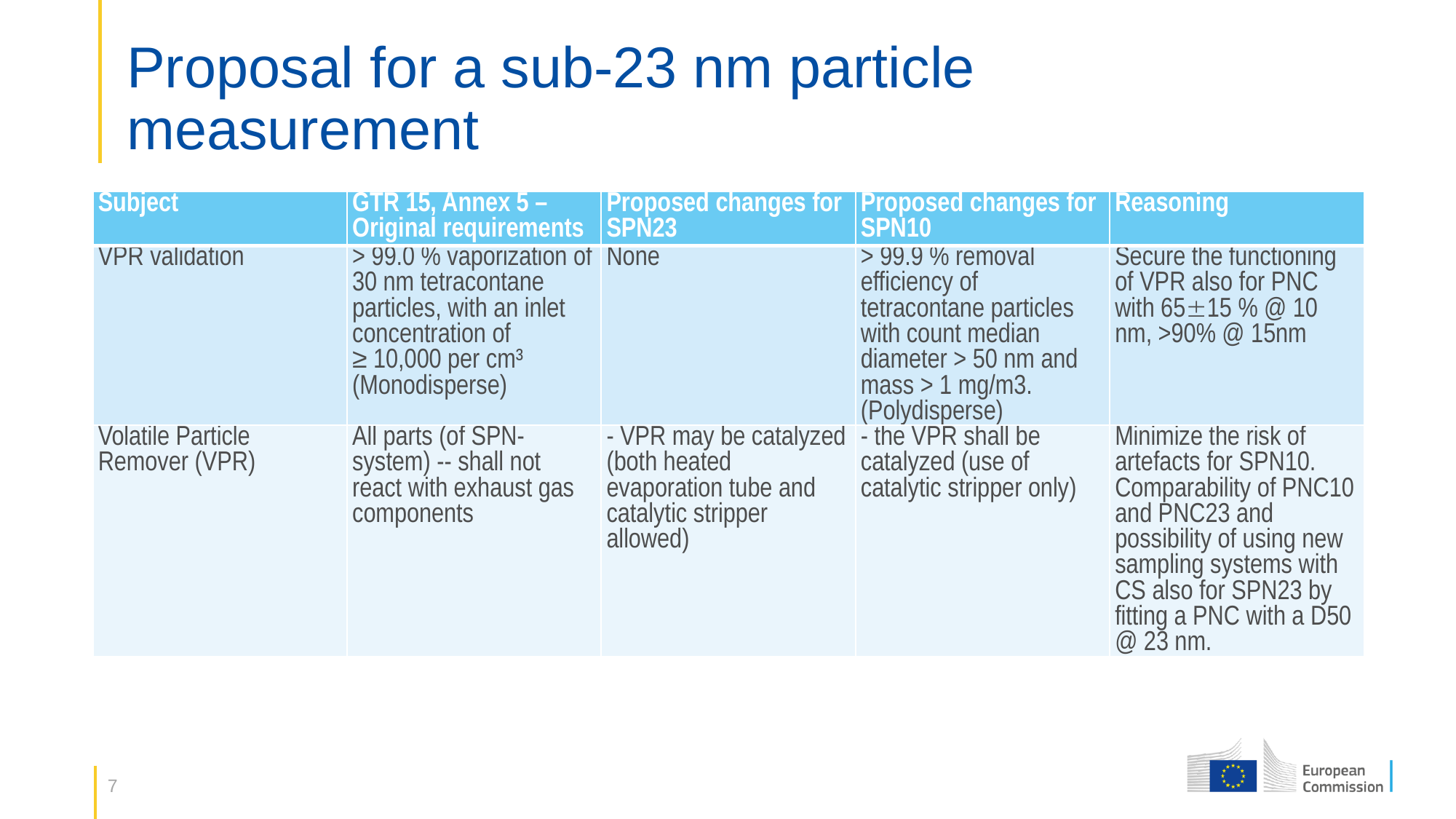

# Proposal for a sub-23 nm particle measurement
| Subject | GTR 15, Annex 5 – Original requirements | Proposed changes for SPN23 | Proposed changes for SPN10 | Reasoning |
| --- | --- | --- | --- | --- |
| VPR validation | > 99.0 % vaporization of 30 nm tetracontane particles, with an inlet concentration of ≥ 10,000 per cm³ (Monodisperse) | None | > 99.9 % removal efficiency of tetracontane particles with count median diameter > 50 nm and mass > 1 mg/m3. (Polydisperse) | Secure the functioning of VPR also for PNC with 65±15 % @ 10 nm, >90% @ 15nm |
| Volatile Particle Remover (VPR) | All parts (of SPN-system) -- shall not react with exhaust gas components | - VPR may be catalyzed (both heated evaporation tube and catalytic stripper allowed) | - the VPR shall be catalyzed (use of catalytic stripper only) | Minimize the risk of artefacts for SPN10. Comparability of PNC10 and PNC23 and possibility of using new sampling systems with CS also for SPN23 by fitting a PNC with a D50 @ 23 nm. |